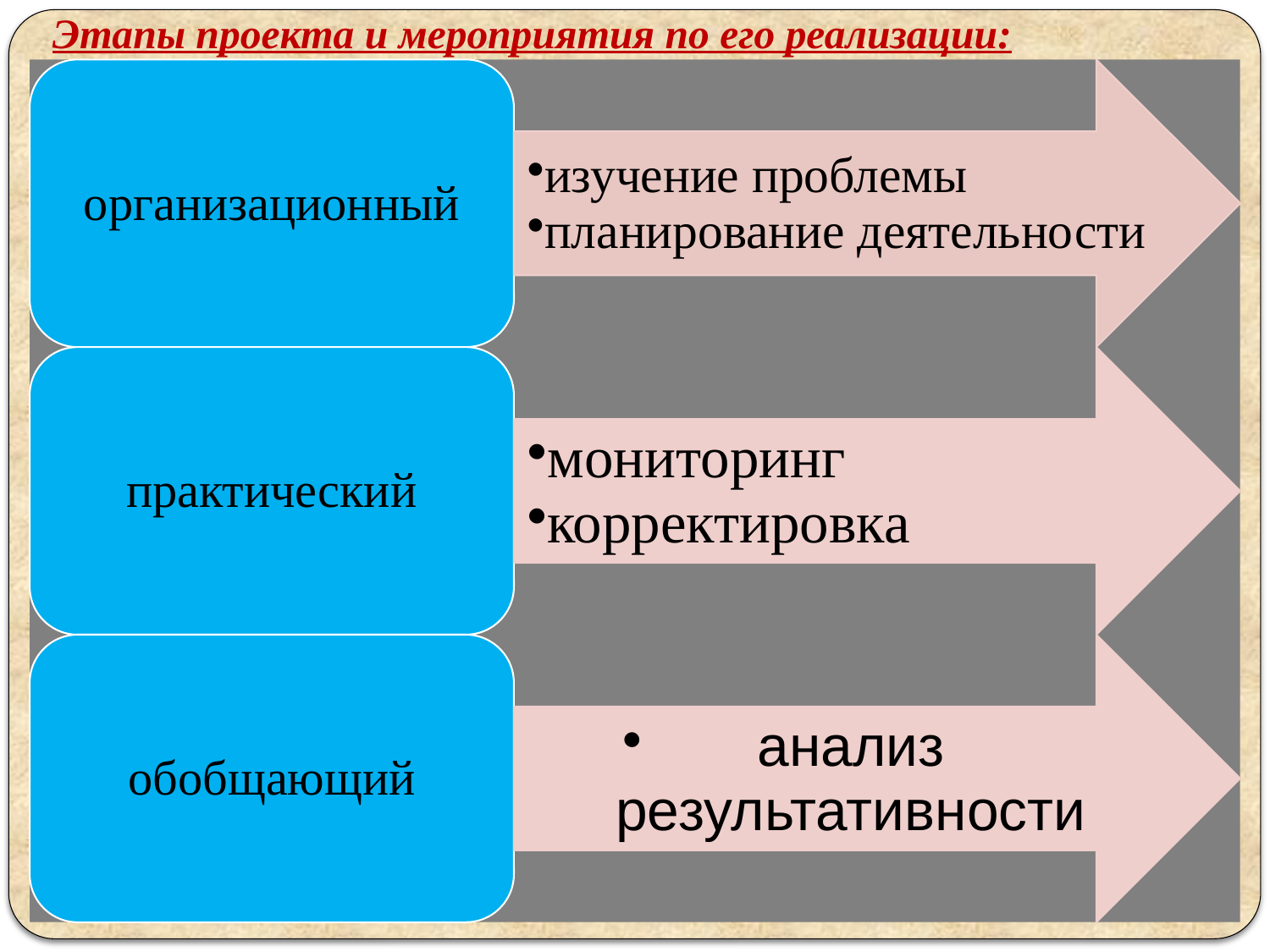

# Этапы проекта и мероприятия по его реализации:
организационный
практический
мониторинг
обобщающий
анализ результативности
планирование деятельности
корректировка
изучение проблемы